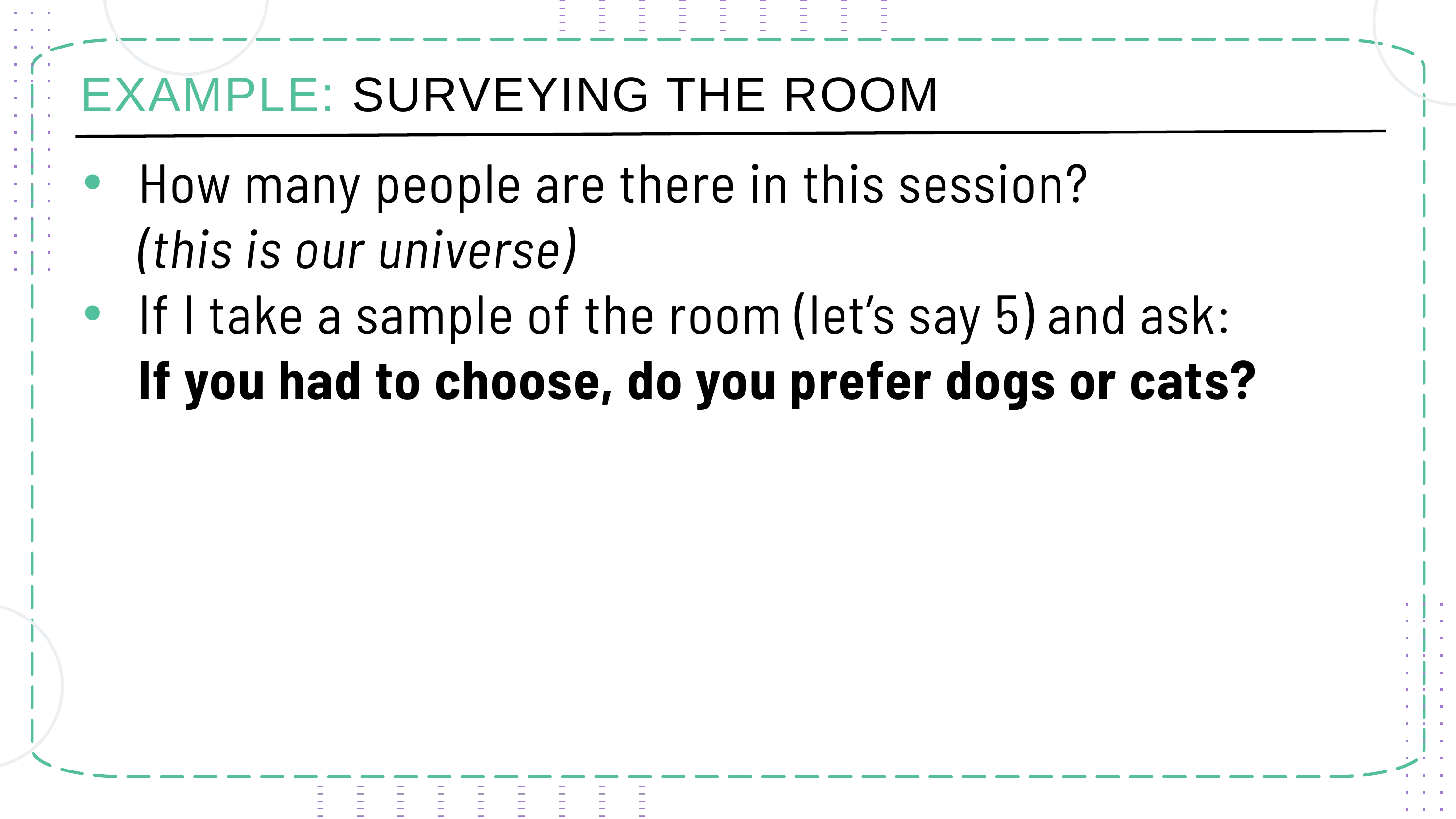

EXAMPLE: SURVEYING THE ROOM

How many people are there in this session?
(this is our universe)
If I take a sample of the room (let’s say 5) and ask:
If you had to choose, do you prefer dogs or cats?